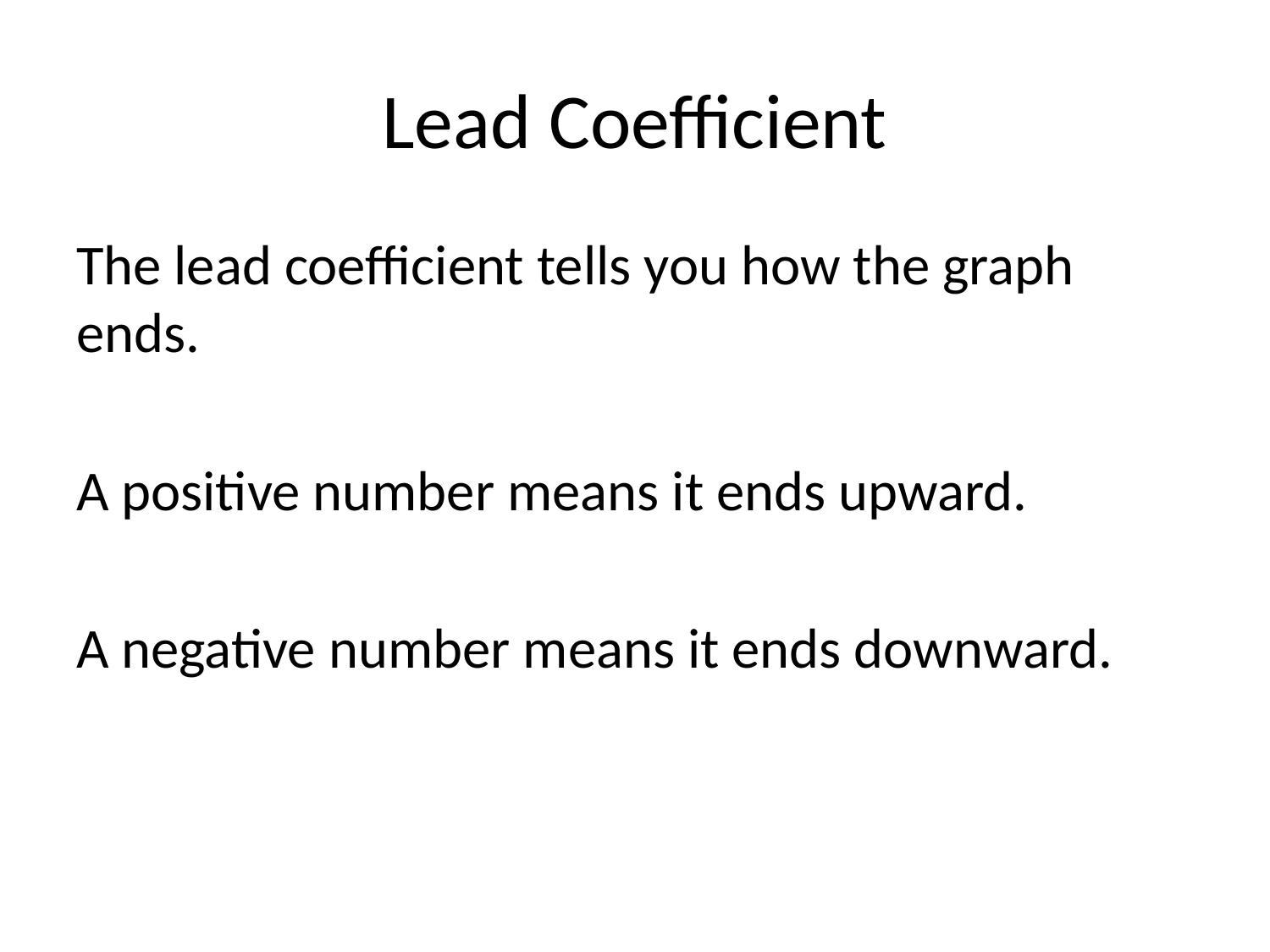

# Lead Coefficient
The lead coefficient tells you how the graph ends.

A positive number means it ends upward.

A negative number means it ends downward.